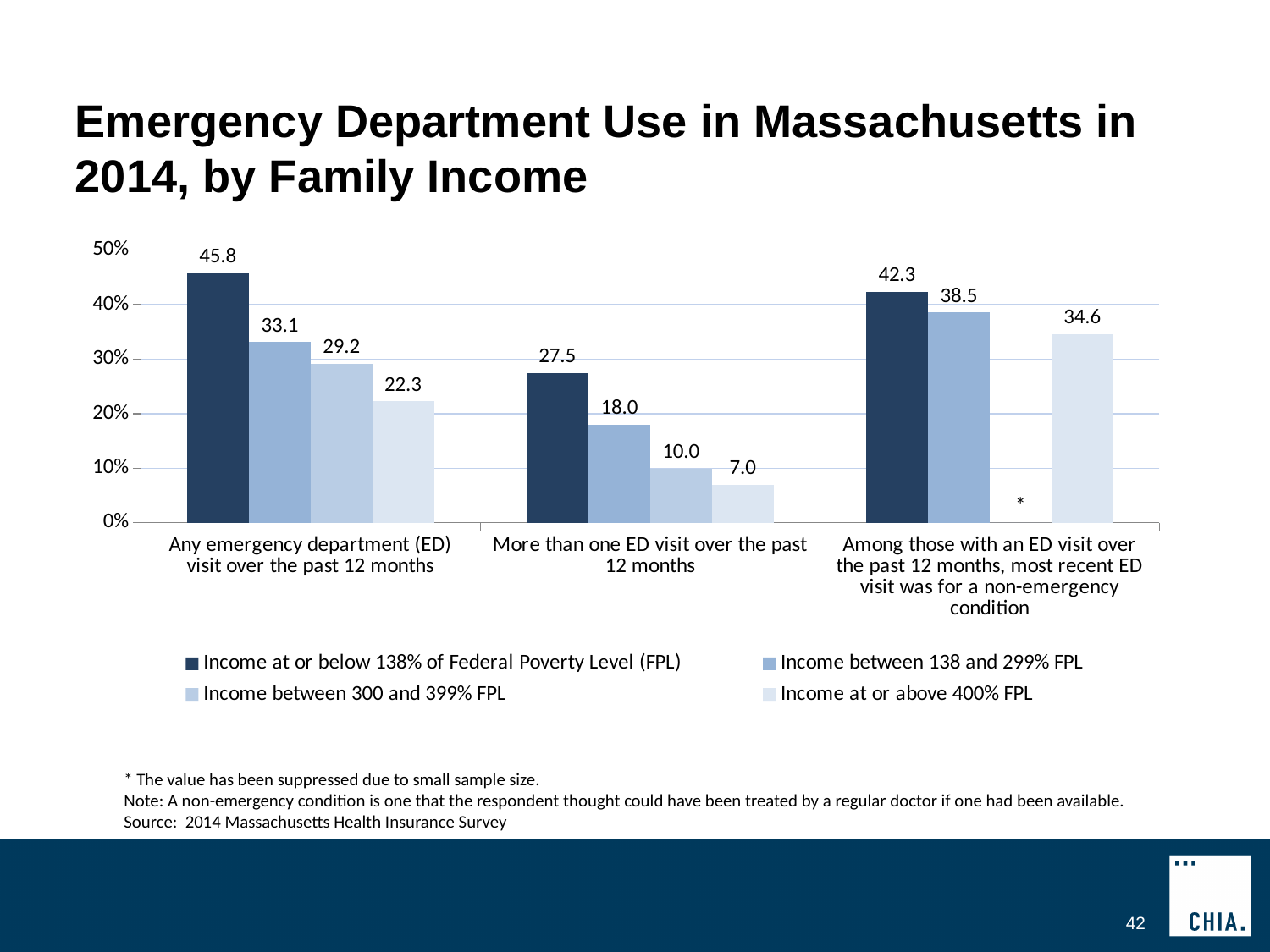

# Emergency Department Use in Massachusetts in 2014, by Family Income

### Chart

| Category | Income at or below 138% of Federal Poverty Level (FPL) | Income between 138 and 299% FPL | Income between 300 and 399% FPL | Income at or above 400% FPL |
|---|---|---|---|---|
| Any emergency department (ED) visit over the past 12 months | 45.77853541837868 | 33.12194162508032 | 29.182383058489076 | 22.250244273160817 |
| More than one ED visit over the past 12 months | 27.504412531547757 | 18.041151392220293 | 9.970613455093718 | 6.954843384746636 |
| Among those with an ED visit over the past 12 months, most recent ED visit was for a non-emergency condition | 42.34765180849088 | 38.54303303567205 | 0.0 | 34.639647731868465 |
* The value has been suppressed due to small sample size.
Note: A non-emergency condition is one that the respondent thought could have been treated by a regular doctor if one had been available.
Source:  2014 Massachusetts Health Insurance Survey
42